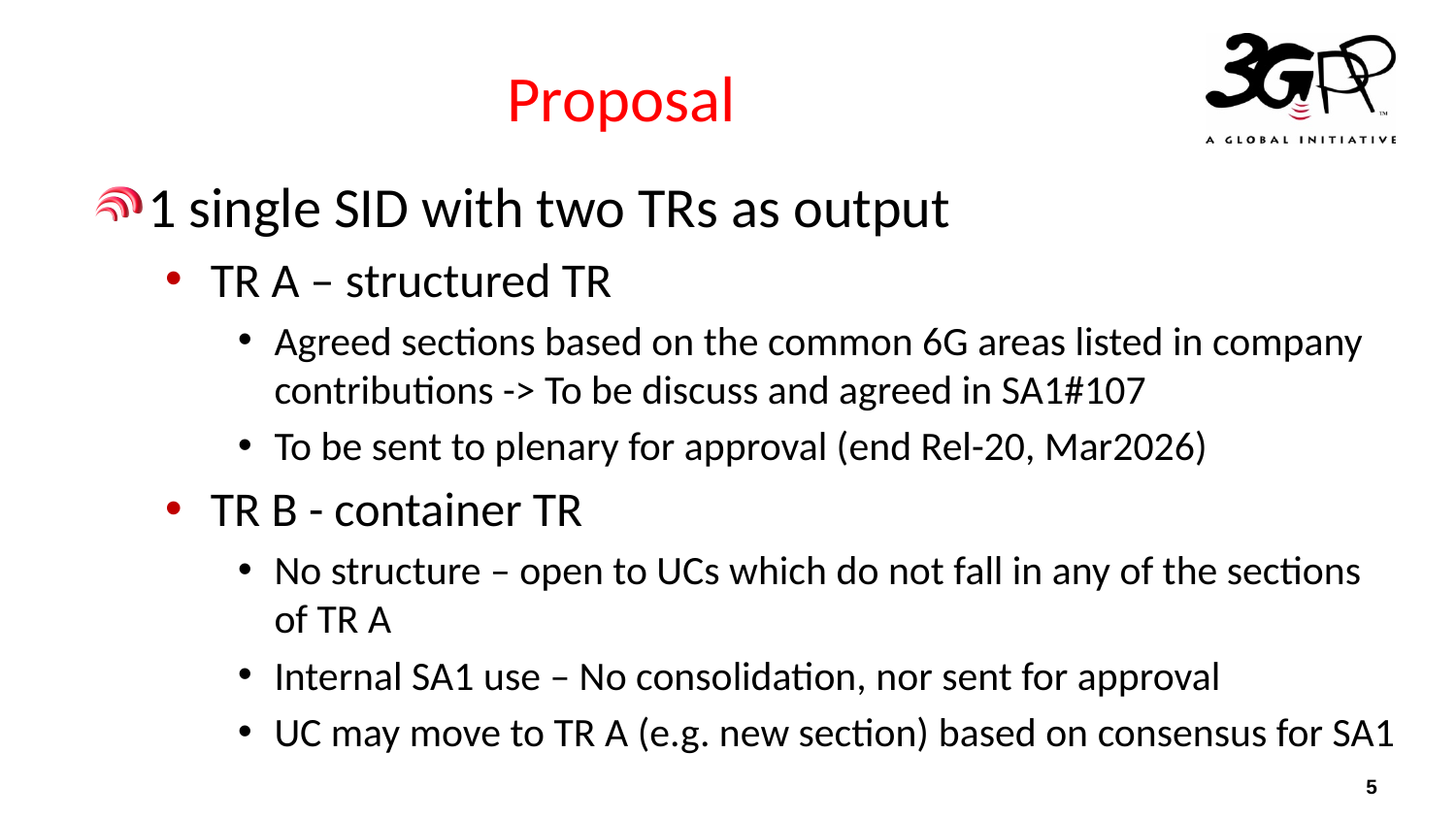

# Proposal
1 single SID with two TRs as output
TR A – structured TR
Agreed sections based on the common 6G areas listed in company contributions -> To be discuss and agreed in SA1#107
To be sent to plenary for approval (end Rel-20, Mar2026)
TR B - container TR
No structure – open to UCs which do not fall in any of the sections of TR A
Internal SA1 use – No consolidation, nor sent for approval
UC may move to TR A (e.g. new section) based on consensus for SA1